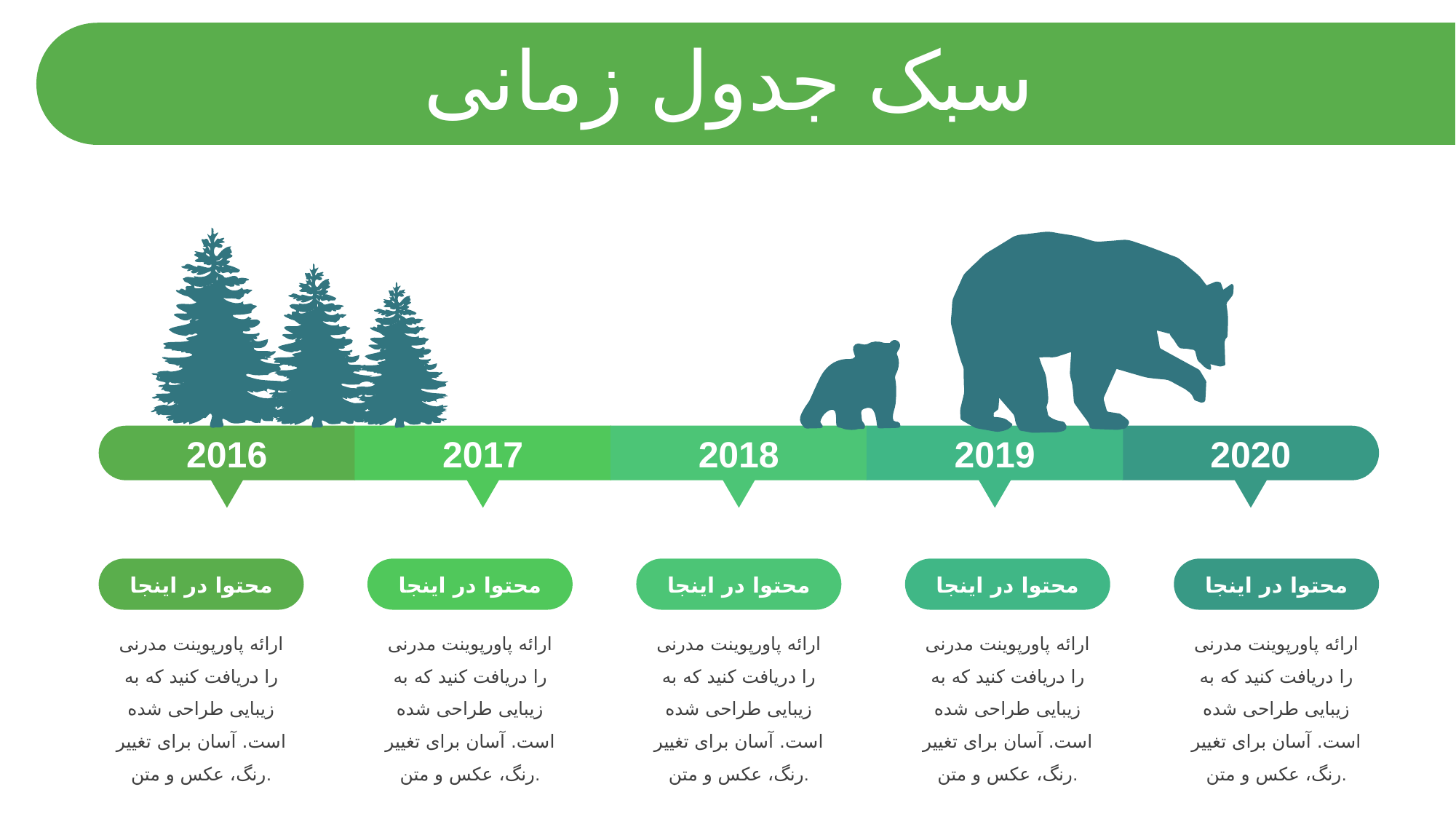

سبک جدول زمانی

2016
2017
2018
2019
2020

محتوا در اینجا
ارائه پاورپوینت مدرنی را دریافت کنید که به زیبایی طراحی شده است. آسان برای تغییر رنگ، عکس و متن.
محتوا در اینجا
ارائه پاورپوینت مدرنی را دریافت کنید که به زیبایی طراحی شده است. آسان برای تغییر رنگ، عکس و متن.
محتوا در اینجا
ارائه پاورپوینت مدرنی را دریافت کنید که به زیبایی طراحی شده است. آسان برای تغییر رنگ، عکس و متن.
محتوا در اینجا
ارائه پاورپوینت مدرنی را دریافت کنید که به زیبایی طراحی شده است. آسان برای تغییر رنگ، عکس و متن.
محتوا در اینجا
ارائه پاورپوینت مدرنی را دریافت کنید که به زیبایی طراحی شده است. آسان برای تغییر رنگ، عکس و متن.